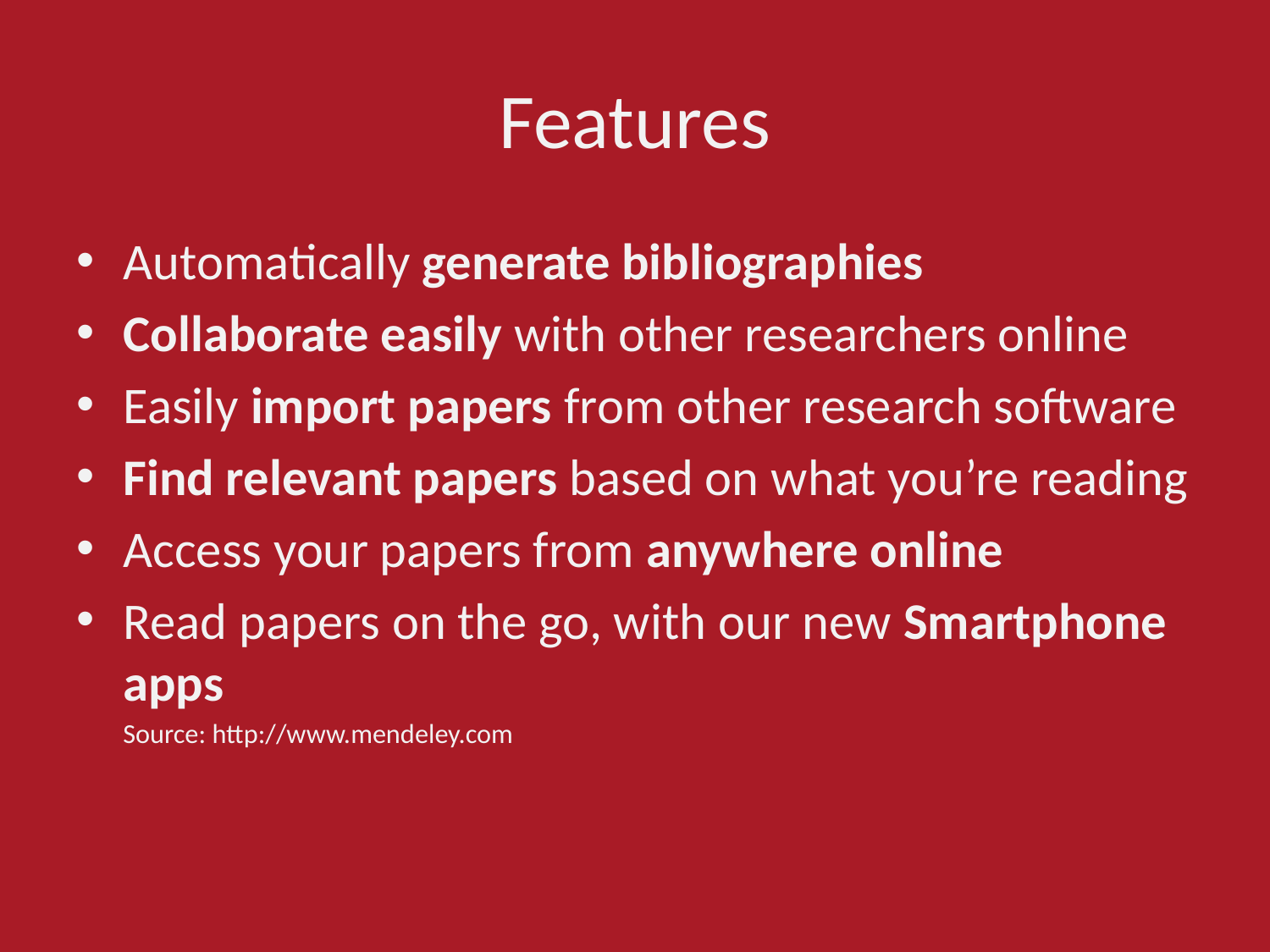

# Features
Automatically generate bibliographies
Collaborate easily with other researchers online
Easily import papers from other research software
Find relevant papers based on what you’re reading
Access your papers from anywhere online
Read papers on the go, with our new Smartphone apps
	Source: http://www.mendeley.com